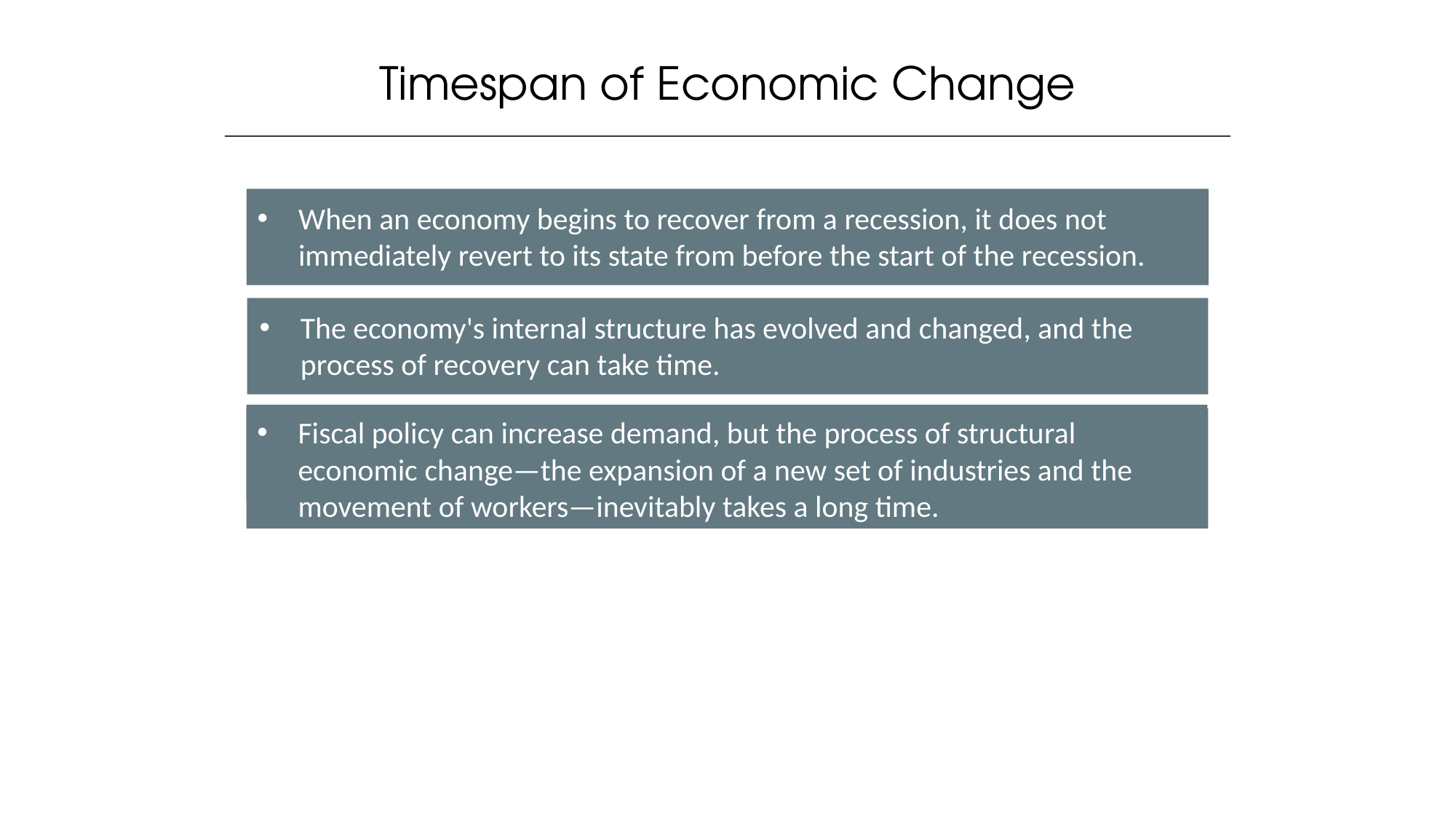

Timespan of Economic Change

When an economy begins to recover from a recession, it does not immediately revert to its state from before the start of the recession.

The economy's internal structure has evolved and changed, and the process of recovery can take time.

Fiscal policy can increase demand, but the process of structural economic change—the expansion of a new set of industries and the movement of workers—inevitably takes a long time.